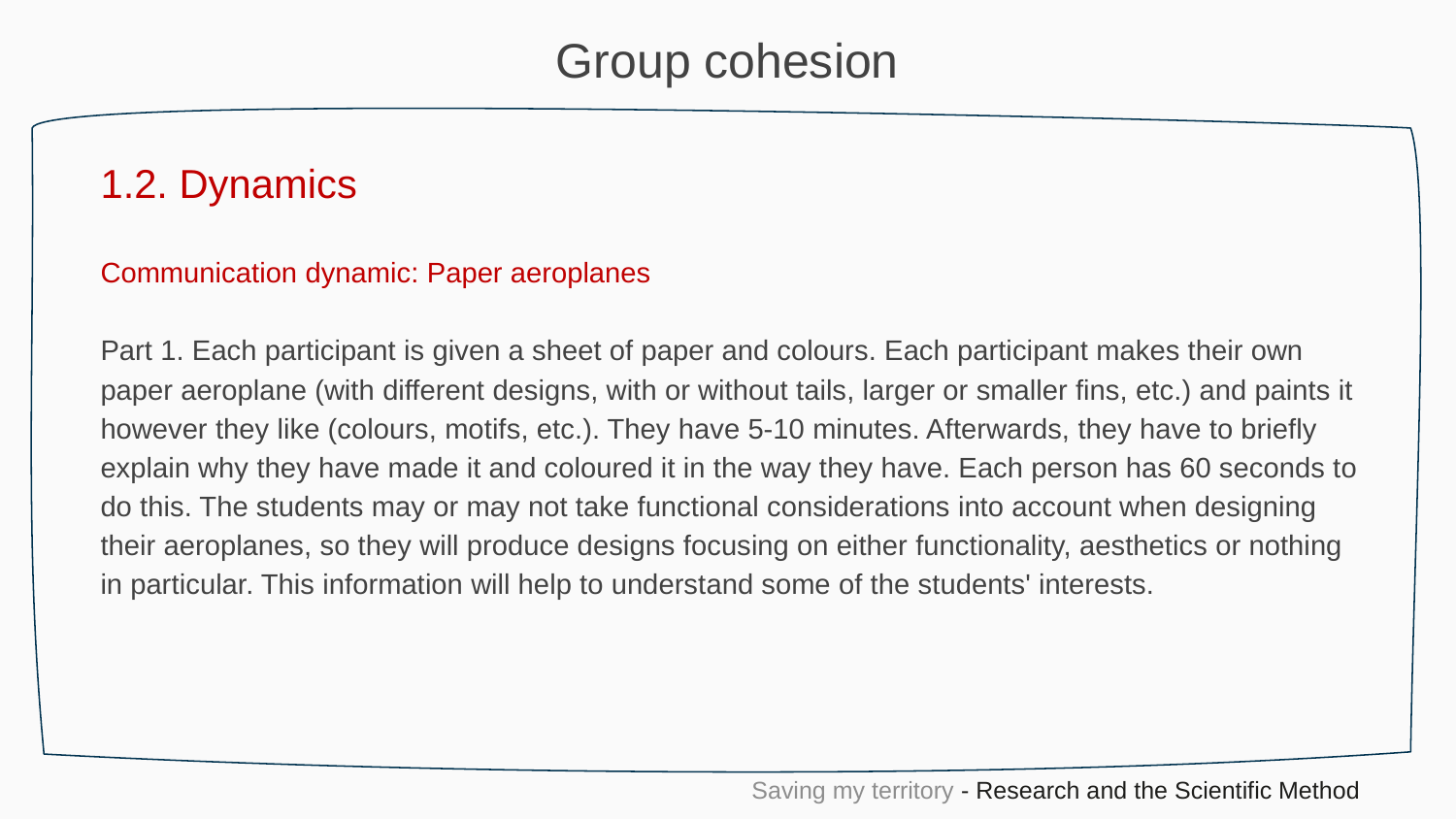

Group cohesion

1.2. Dynamics
Communication dynamic: Paper aeroplanes

Part 1. Each participant is given a sheet of paper and colours. Each participant makes their own paper aeroplane (with different designs, with or without tails, larger or smaller fins, etc.) and paints it however they like (colours, motifs, etc.). They have 5-10 minutes. Afterwards, they have to briefly explain why they have made it and coloured it in the way they have. Each person has 60 seconds to do this. The students may or may not take functional considerations into account when designing their aeroplanes, so they will produce designs focusing on either functionality, aesthetics or nothing in particular. This information will help to understand some of the students' interests.
Saving my territory - Research and the Scientific Method